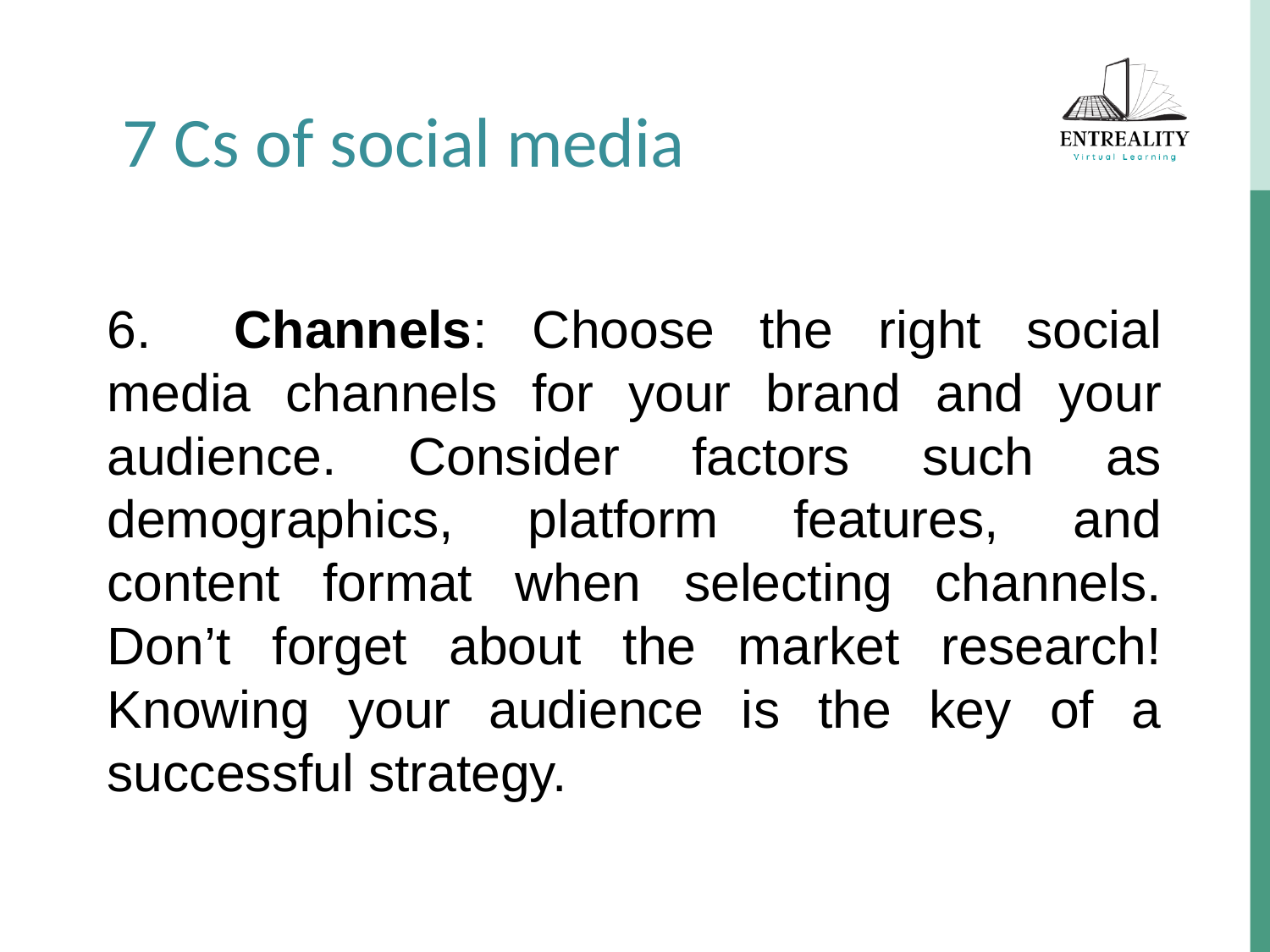

7 Cs of social media
6.	Channels: Choose the right social media channels for your brand and your audience. Consider factors such as demographics, platform features, and content format when selecting channels. Don’t forget about the market research! Knowing your audience is the key of a successful strategy.